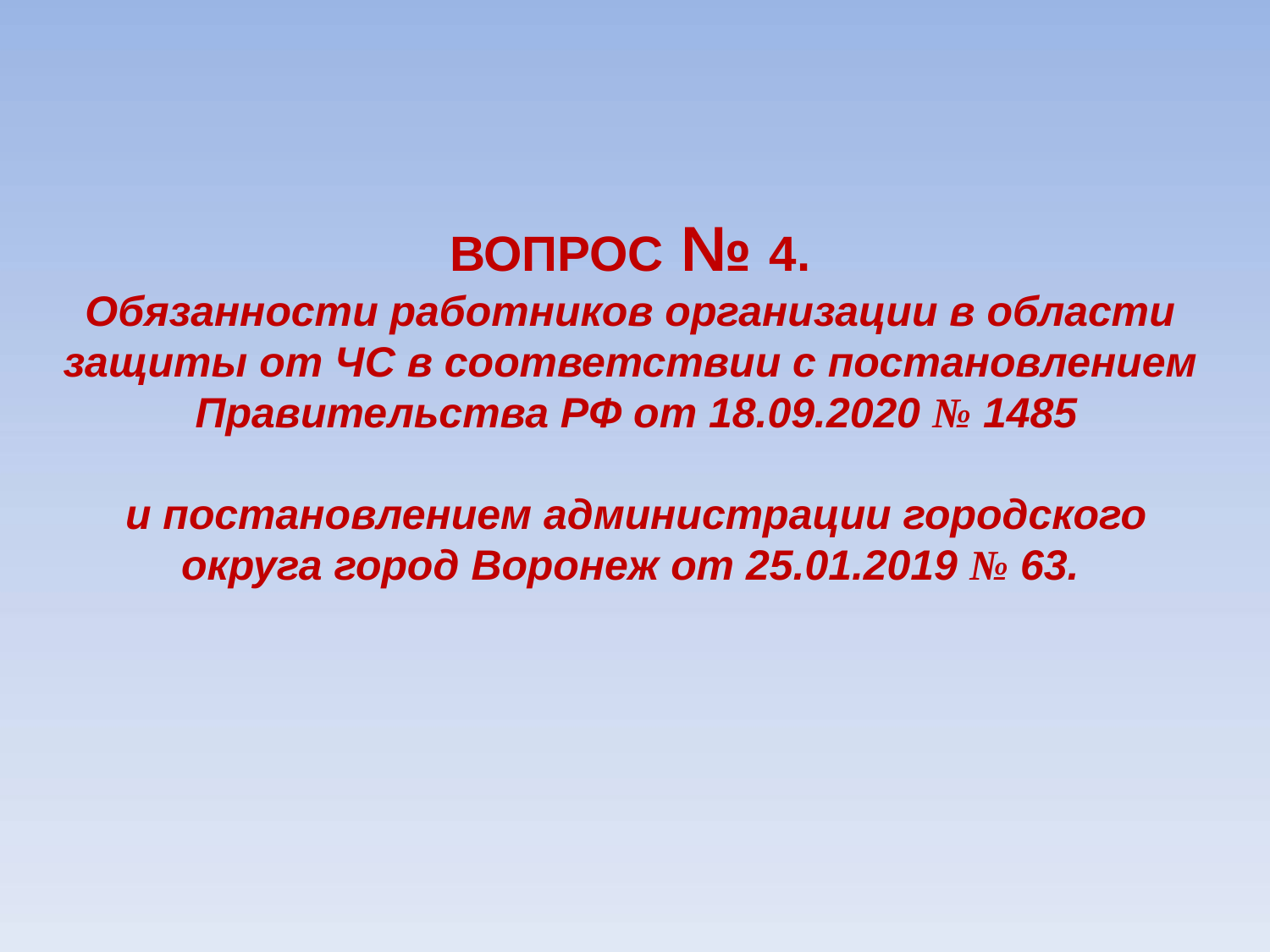

ВОПРОС № 4.
Обязанности работников организации в области защиты от ЧС в соответствии с постановлением
 Правительства РФ от 18.09.2020 № 1485
 и постановлением администрации городского округа город Воронеж от 25.01.2019 № 63.